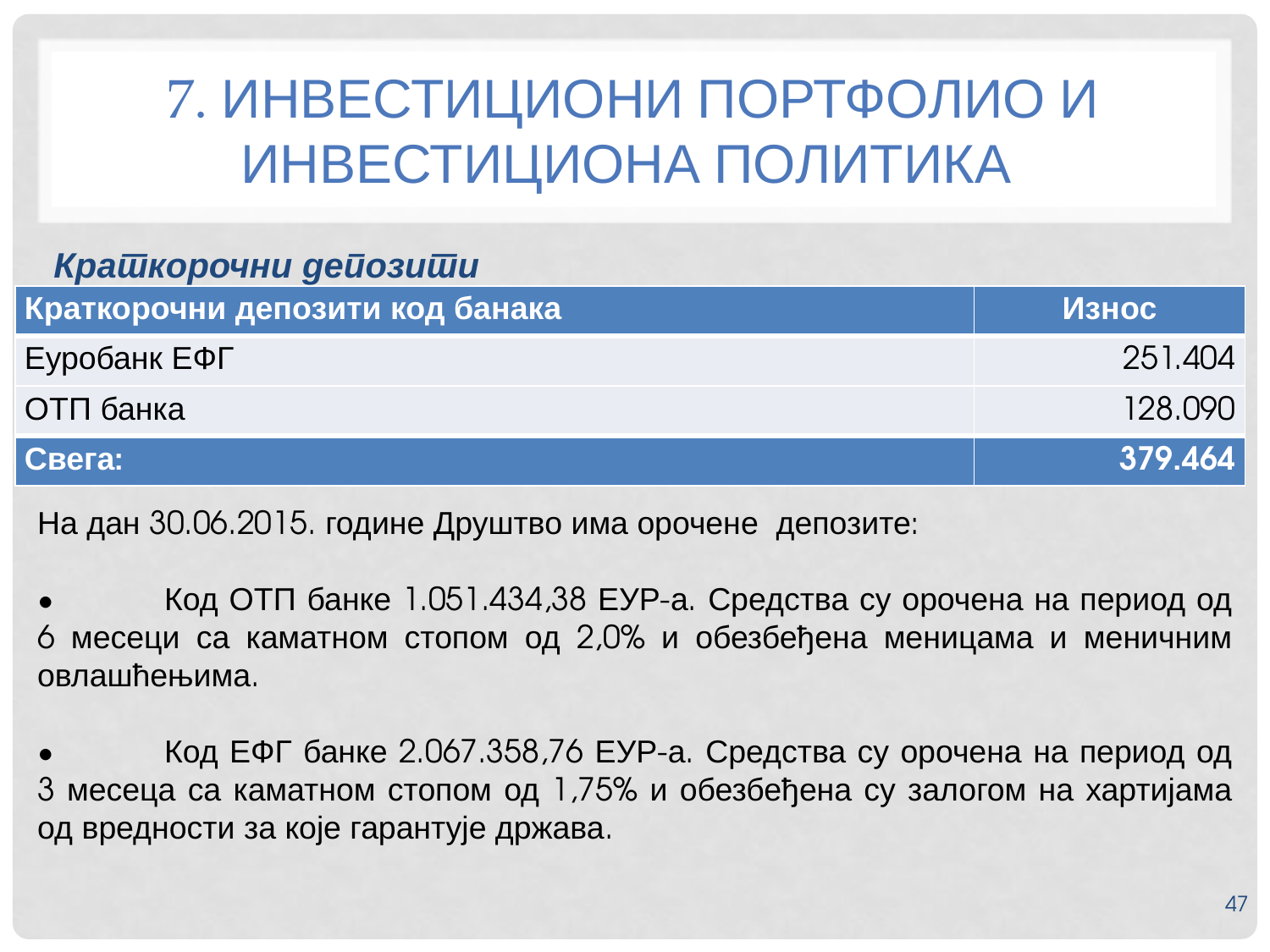

# 7. ИНВЕСТИЦИОНИ ПОРТФОЛИО И ИНВЕСТИЦИОНА ПОЛИТИКА
Краткорочни депозити

| Краткорочни депозити код банака | Износ |
| --- | --- |
| Еуробанк ЕФГ | 251.404 |
| ОТП банка | 128.090 |
| Свега: | 379.464 |
На дан 30.06.2015. године Друштво има орочене  депозите:

•	Код ОТП банке 1.051.434,38 ЕУР-а. Средства су орочена на период од 6 месеци са каматном стопом од 2,0% и обезбеђена меницама и меничним овлашћењима.

•	Код ЕФГ банке 2.067.358,76 ЕУР-а. Средства су орочена на период од 3 месеца са каматном стопом од 1,75% и обезбеђена су залогом на хартијама од вредности за које гарантује држава.
47